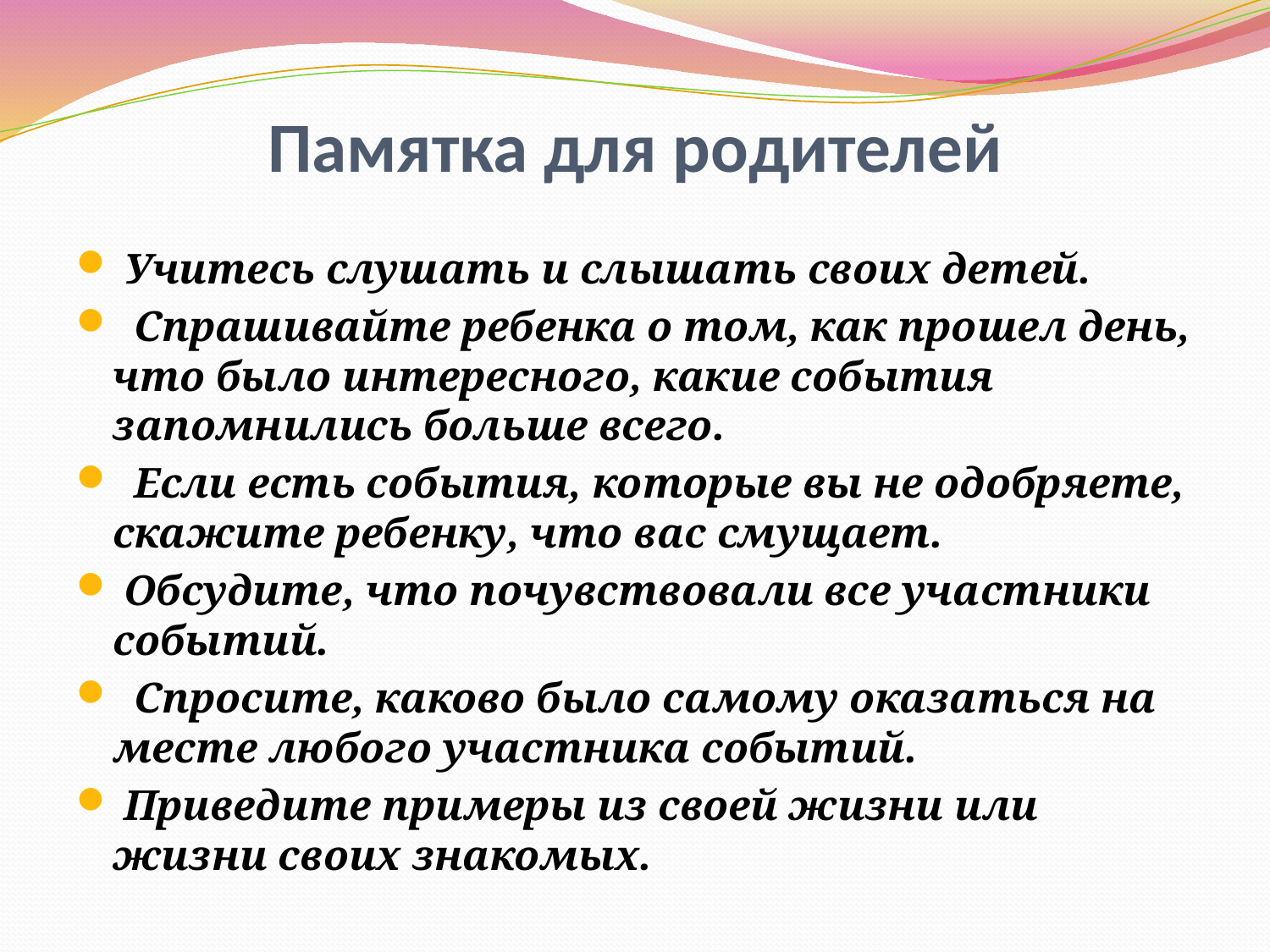

# Памятка для родителей
 Учитесь слушать и слышать своих детей.
  Спрашивайте ребенка о том, как прошел день, что было интересного, какие события запомнились больше всего.
  Если есть события, которые вы не одобряете, скажите ребенку, что вас смущает.
 Обсудите, что почувствовали все участники событий.
  Спросите, каково было самому оказаться на месте любого участника событий.
 Приведите примеры из своей жизни или жизни своих знакомых.